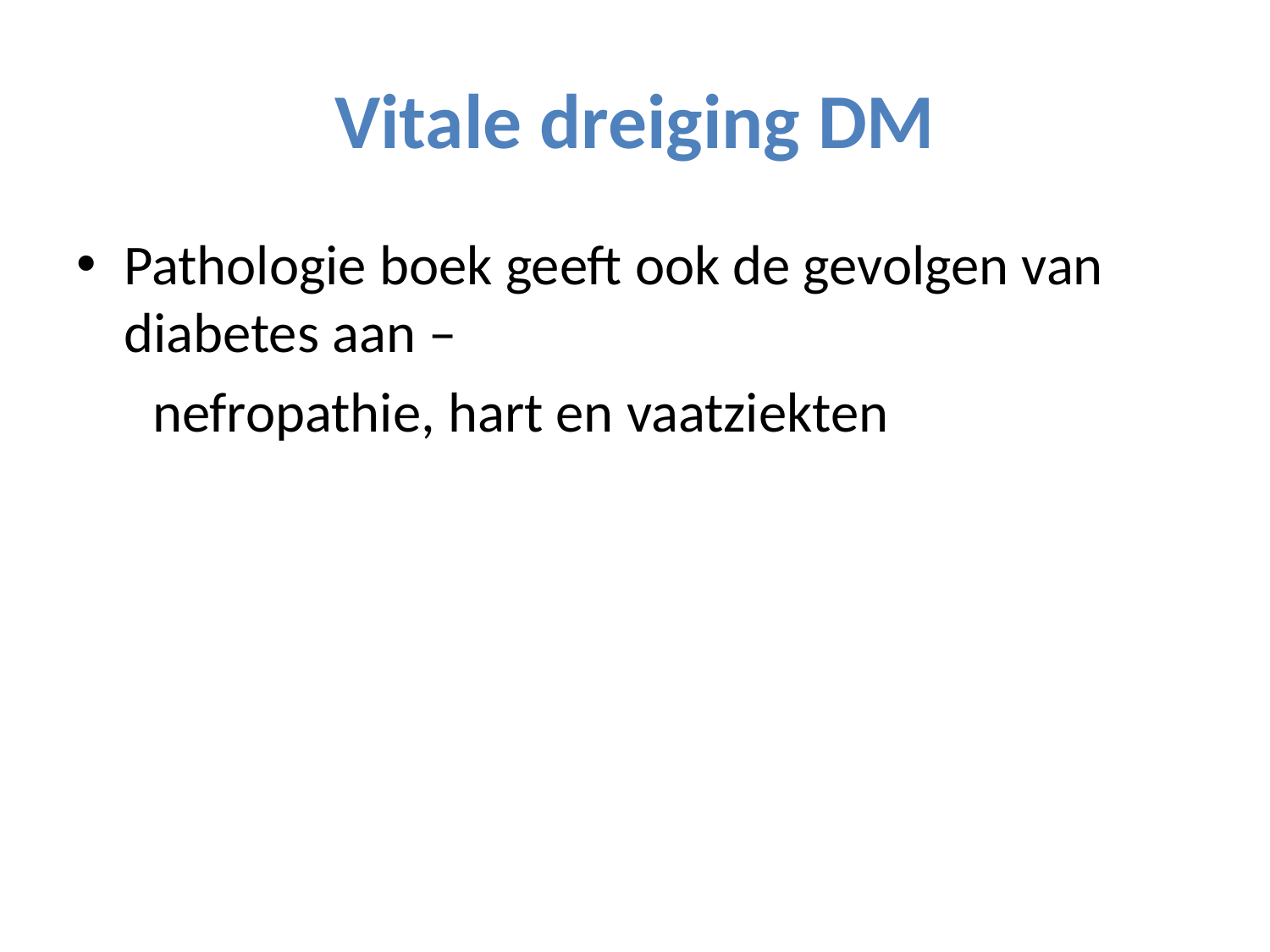

# Vitale dreiging DM
Pathologie boek geeft ook de gevolgen van diabetes aan –
      nefropathie, hart en vaatziekten